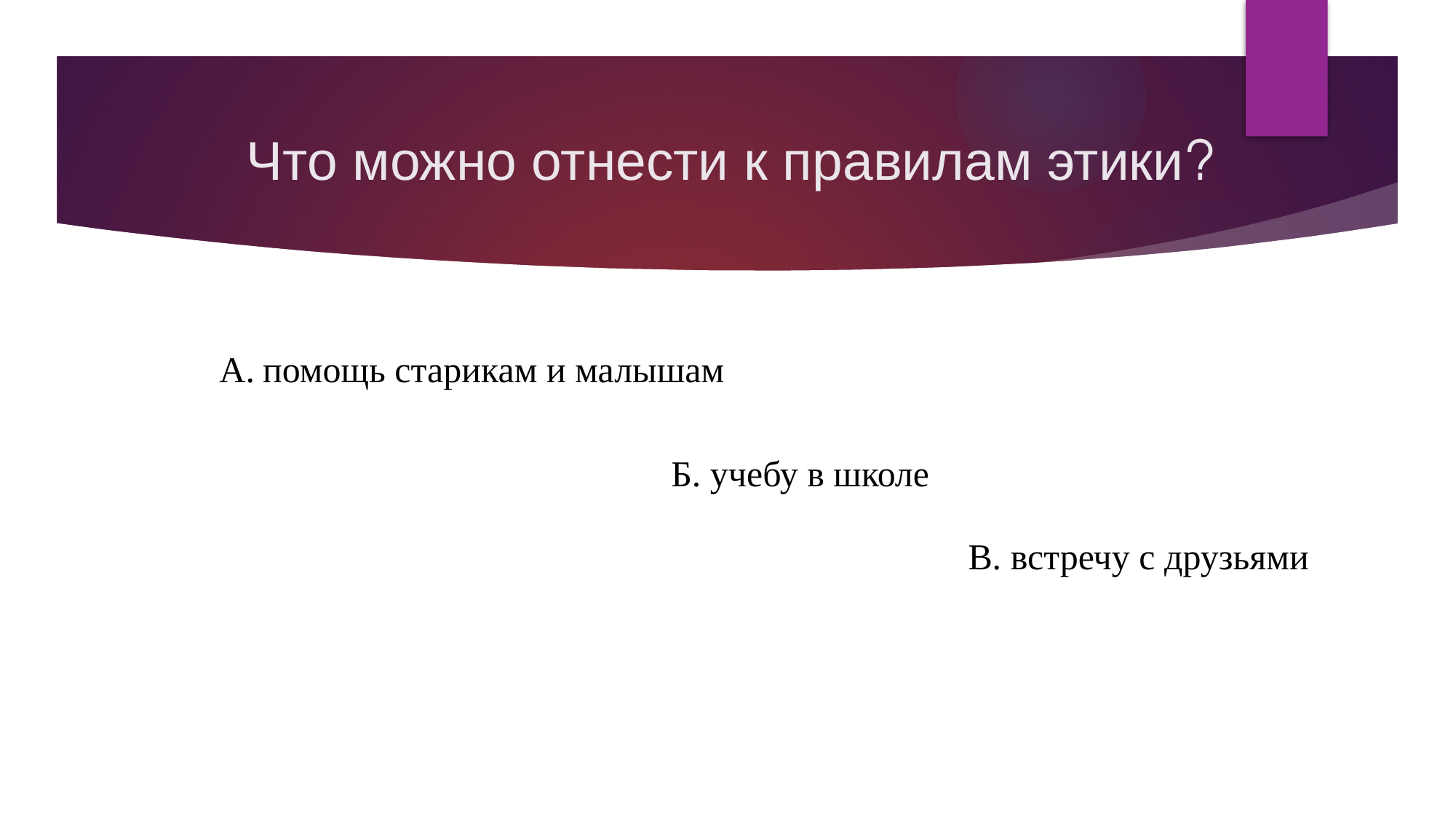

# Что можно отнести к правилам этики?
А. помощь старикам и малышам
Б. учебу в школе
В. встречу с друзьями